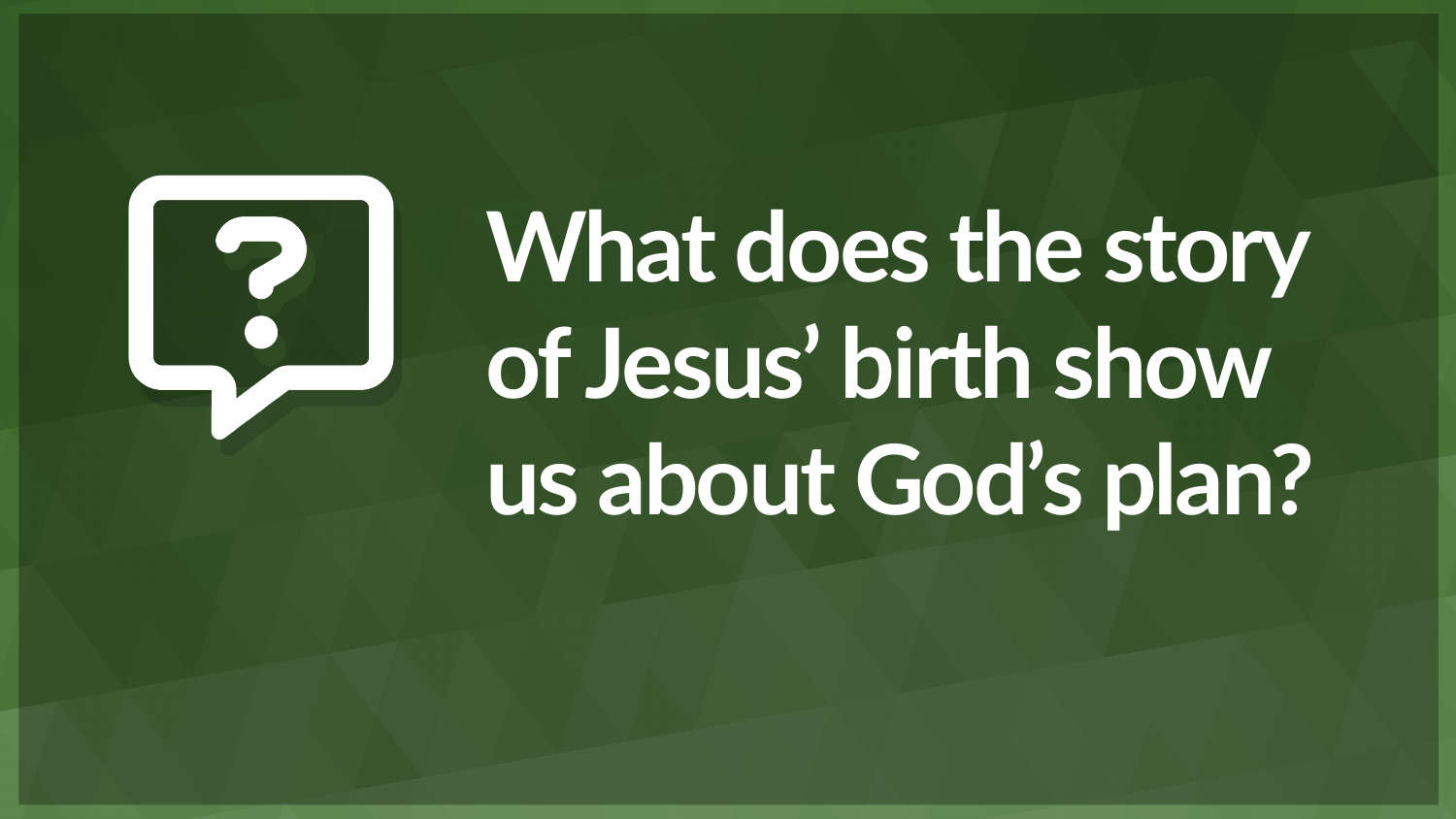

# What does the story of Jesus’ birth show us about God’s plan?